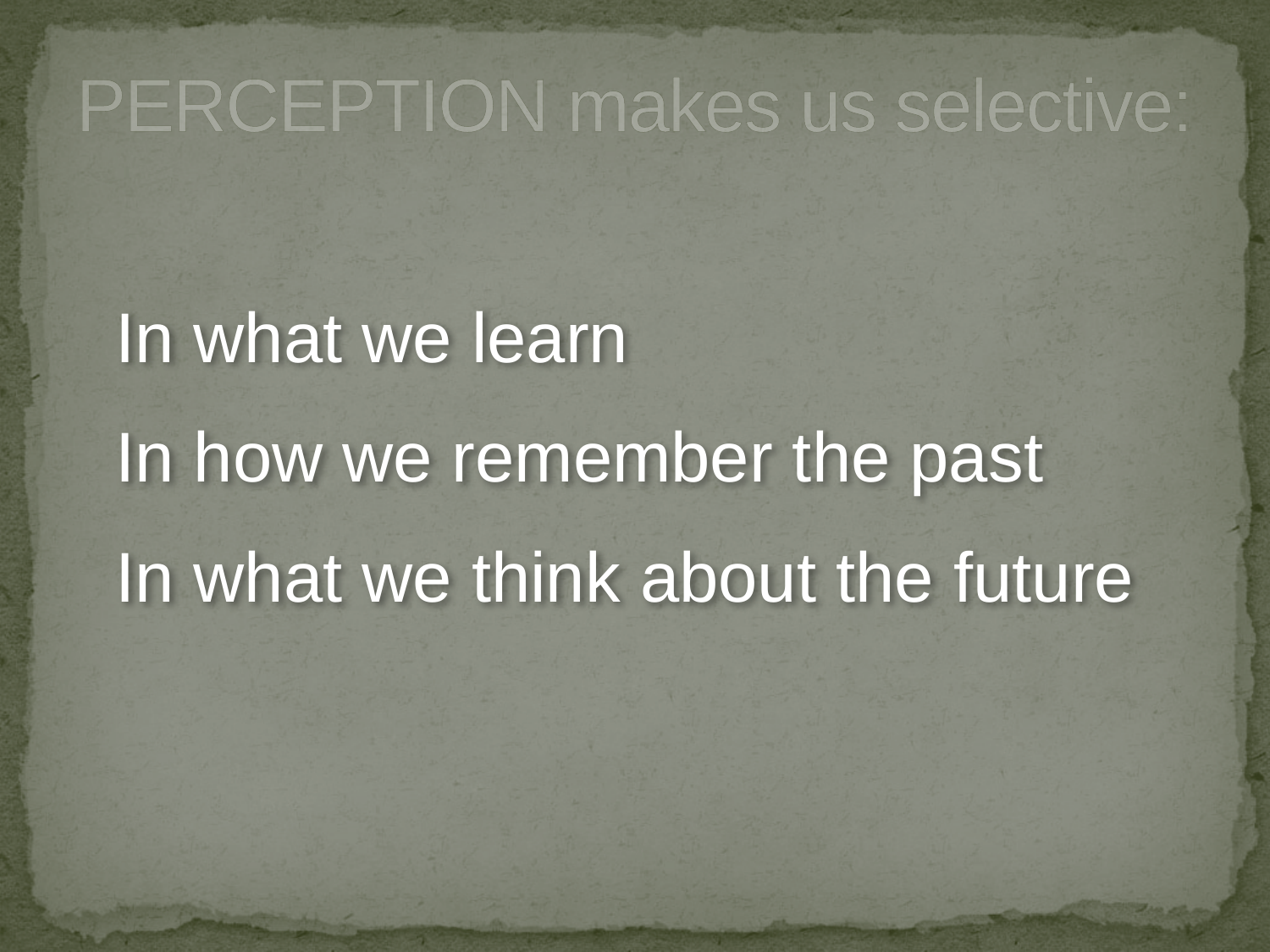

# PERCEPTION makes us selective:
  In what we learn
  In how we remember the past
  In what we think about the future